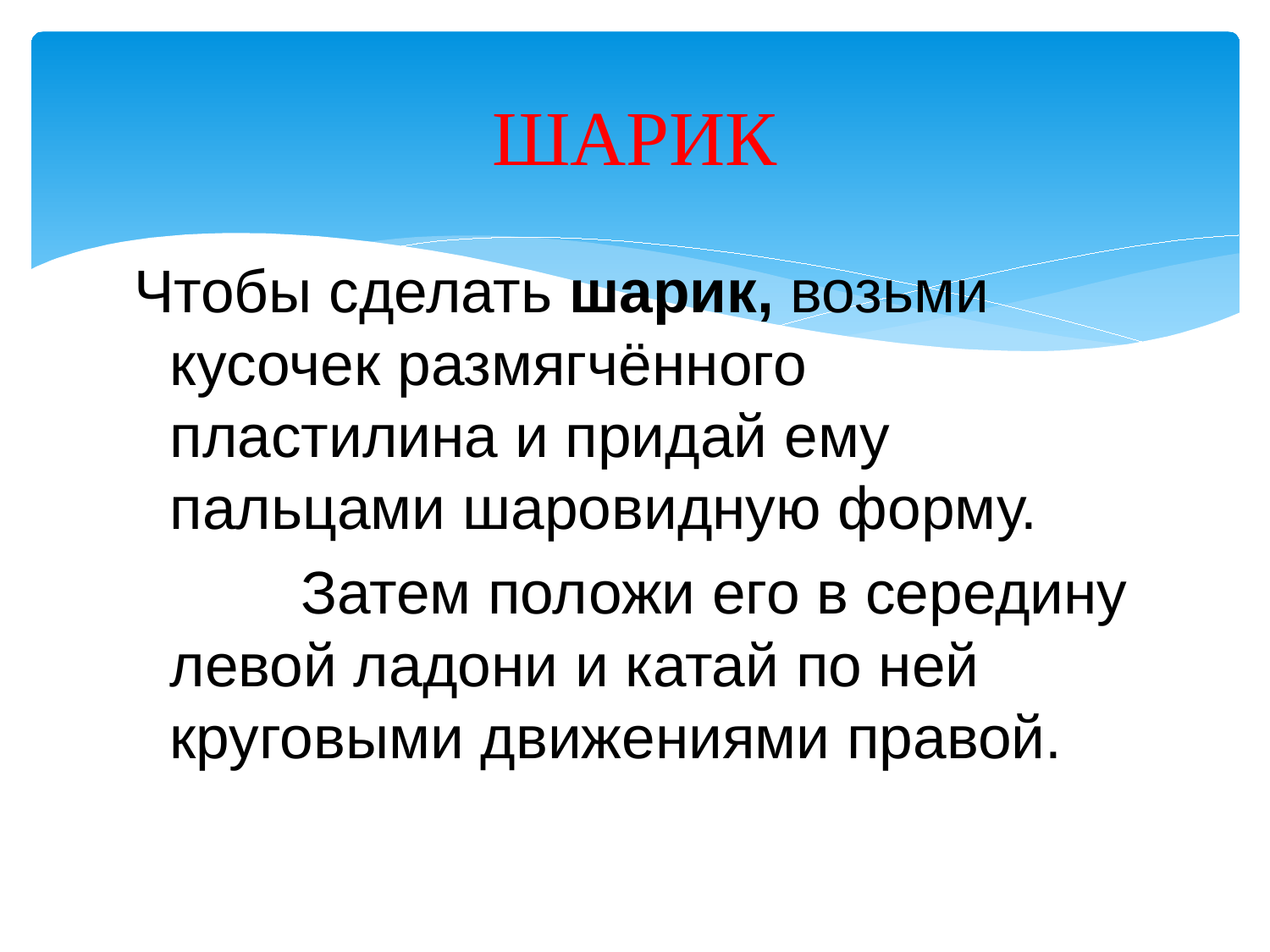

# ШАРИК
Чтобы сделать шарик, возьми кусочек размягчённого пластилина и придай ему пальцами шаровидную форму.
          Затем положи его в середину левой ладони и катай по ней круговыми движениями правой.